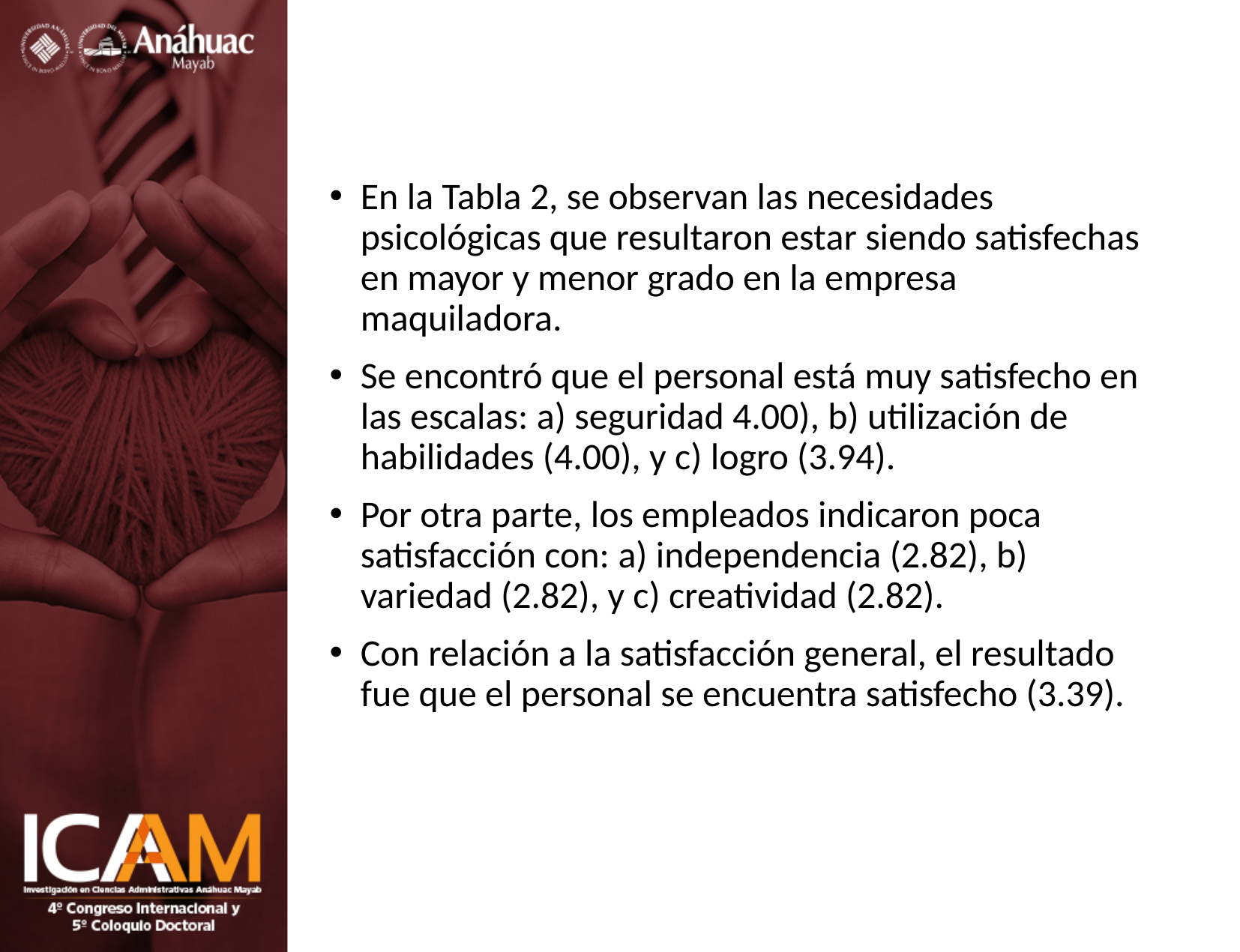

En la Tabla 2, se observan las necesidades psicológicas que resultaron estar siendo satisfechas en mayor y menor grado en la empresa maquiladora.
Se encontró que el personal está muy satisfecho en las escalas: a) seguridad 4.00), b) utilización de habilidades (4.00), y c) logro (3.94).
Por otra parte, los empleados indicaron poca satisfacción con: a) independencia (2.82), b) variedad (2.82), y c) creatividad (2.82).
Con relación a la satisfacción general, el resultado fue que el personal se encuentra satisfecho (3.39).